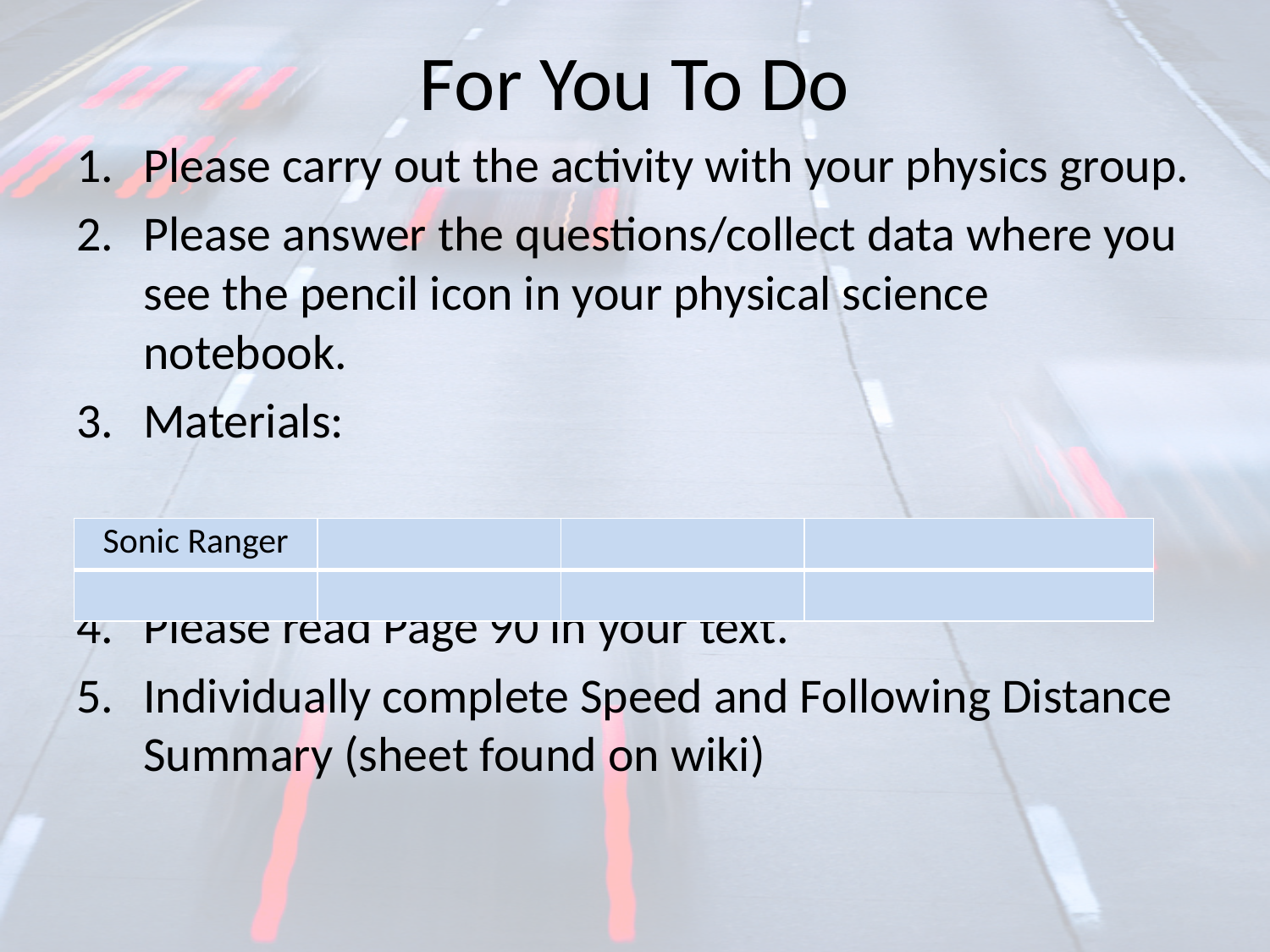

# For You To Do
Please carry out the activity with your physics group.
Please answer the questions/collect data where you see the pencil icon in your physical science notebook.
Materials:

Please read Page 90 in your text.
Individually complete Speed and Following Distance Summary (sheet found on wiki)

| Sonic Ranger |  |  |  |
| --- | --- | --- | --- |
|  |  |  |  |